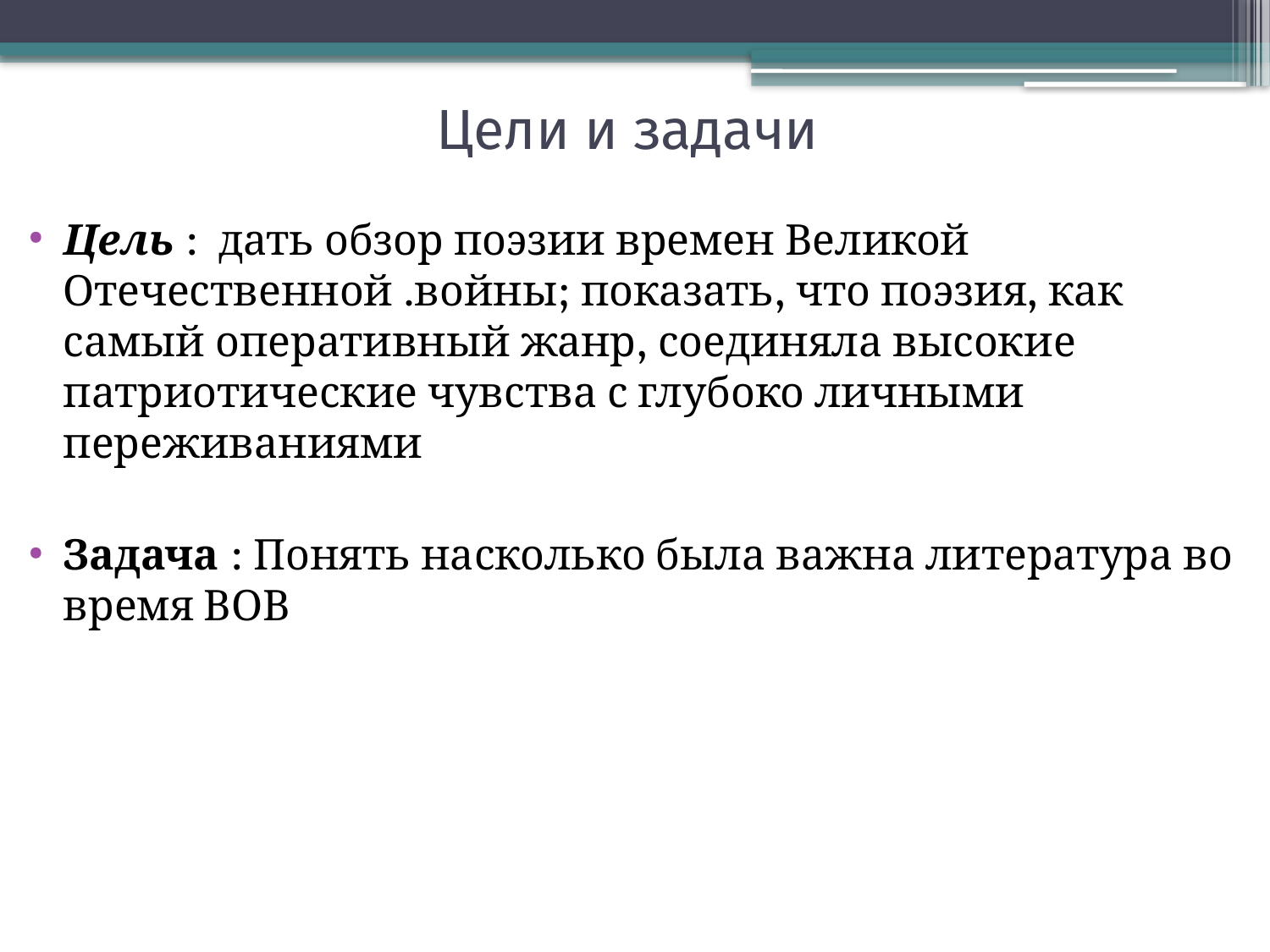

# Цели и задачи
Цель :  дать обзор поэзии времен Великой Отечественной .войны; показать, что поэзия, как самый оперативный жанр, соединяла высокие патриотические чувства с глубоко личными переживаниями

Задача : Понять насколько была важна литература во время ВОВ